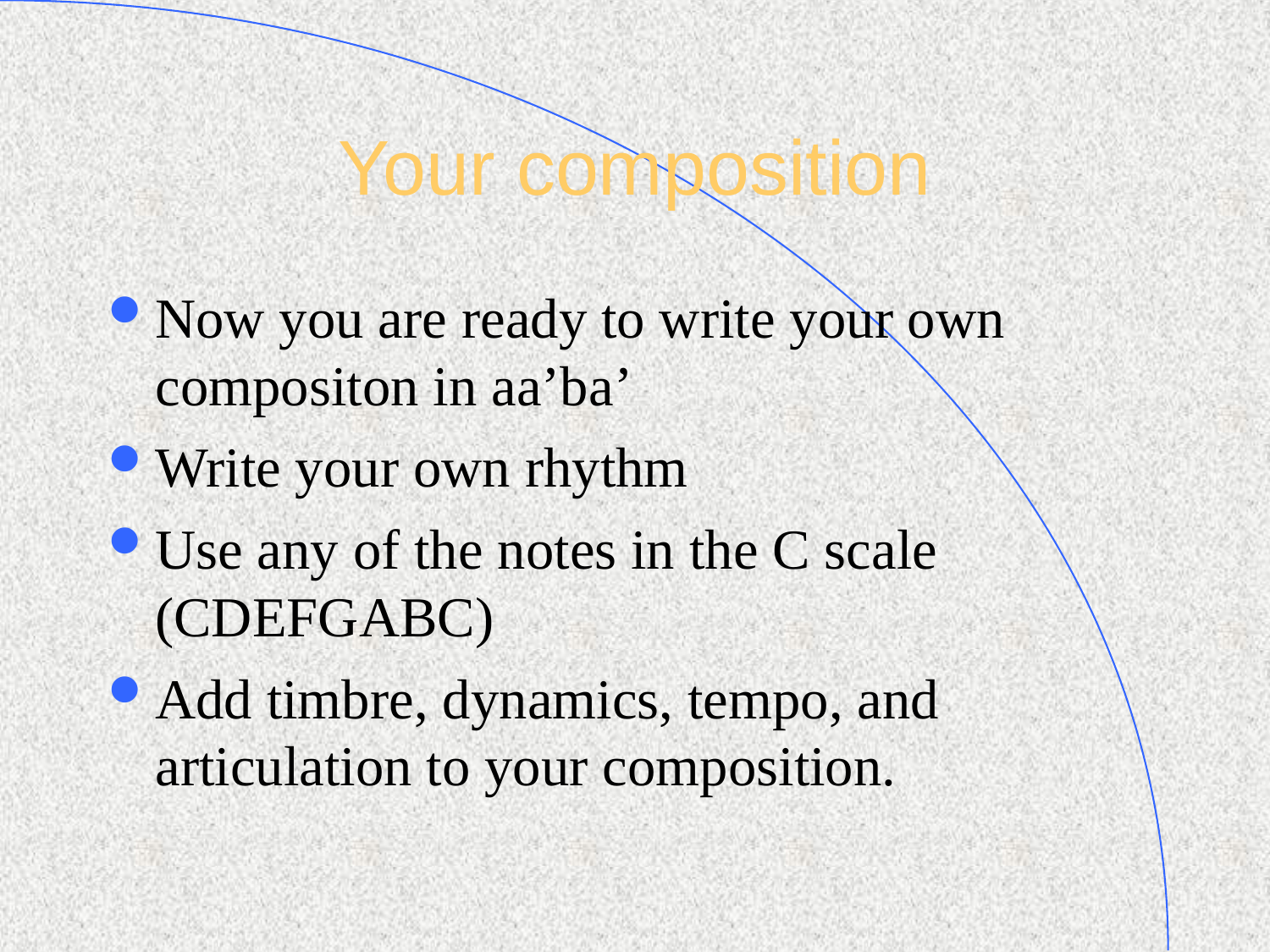

Your composition
Now you are ready to write your own compositon in aa’ba’
Write your own rhythm
Use any of the notes in the C scale (CDEFGABC)
Add timbre, dynamics, tempo, and articulation to your composition.